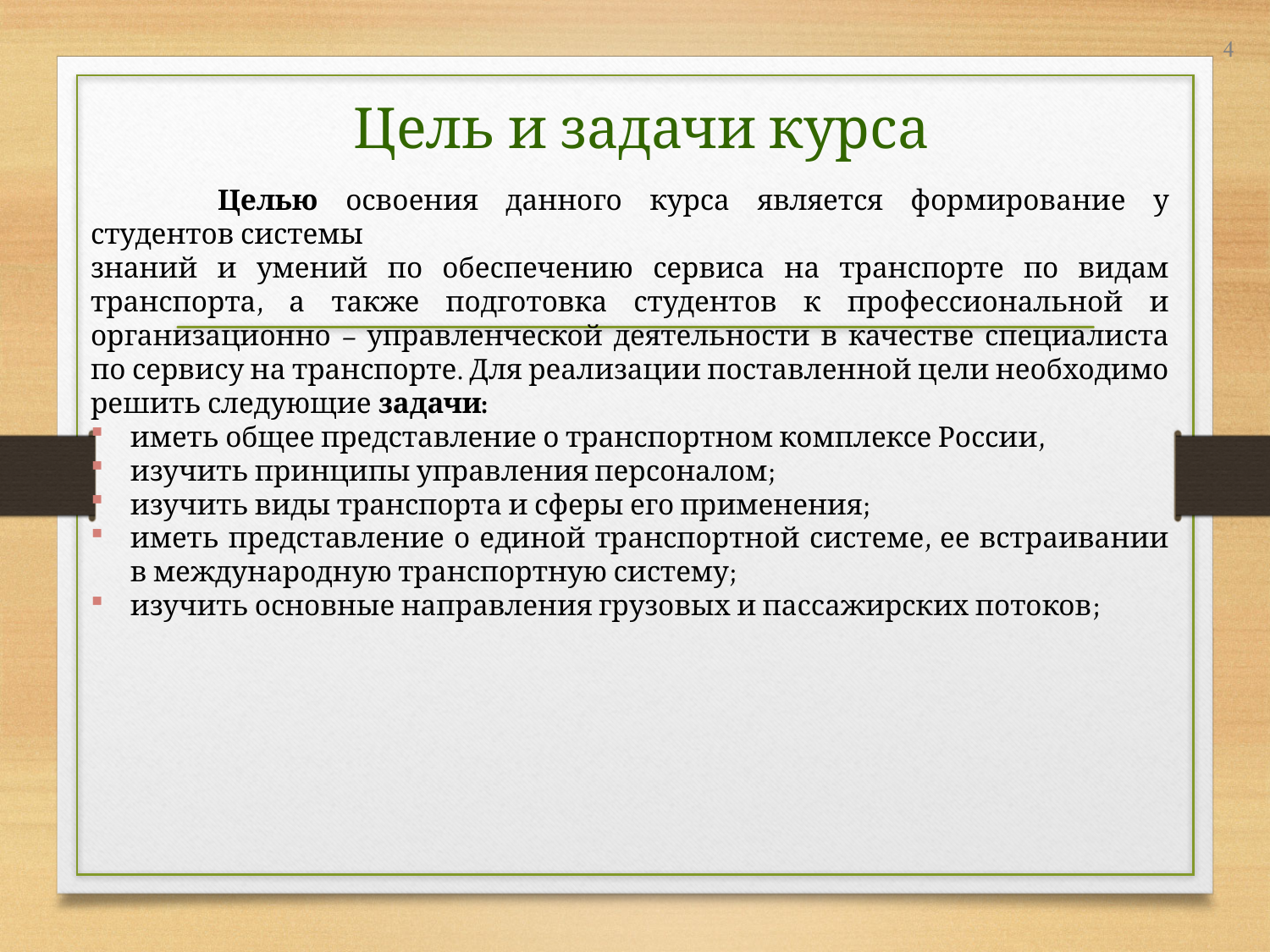

4
# Цель и задачи курса
	Целью освоения данного курса является формирование у студентов системы
знаний и умений по обеспечению сервиса на транспорте по видам транспорта, а также подготовка студентов к профессиональной и организационно – управленческой деятельности в качестве специалиста по сервису на транспорте. Для реализации поставленной цели необходимо решить следующие задачи:
иметь общее представление о транспортном комплексе России,
изучить принципы управления персоналом;
изучить виды транспорта и сферы его применения;
иметь представление о единой транспортной системе, ее встраивании в международную транспортную систему;
изучить основные направления грузовых и пассажирских потоков;